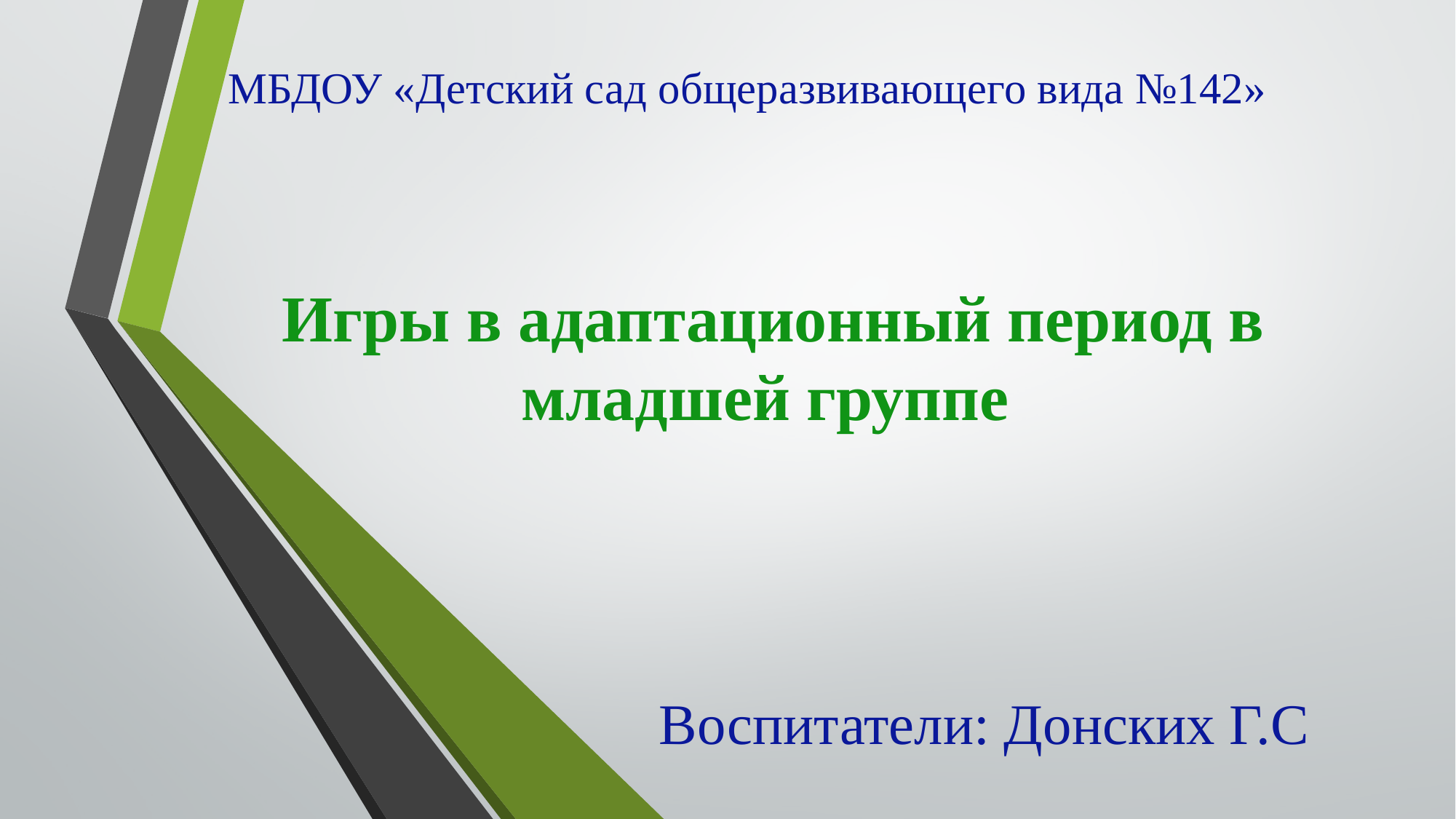

# МБДОУ «Детский сад общеразвивающего вида №142»

Игры в адаптационный период в младшей группе

        Воспитатели: Донских Г.С